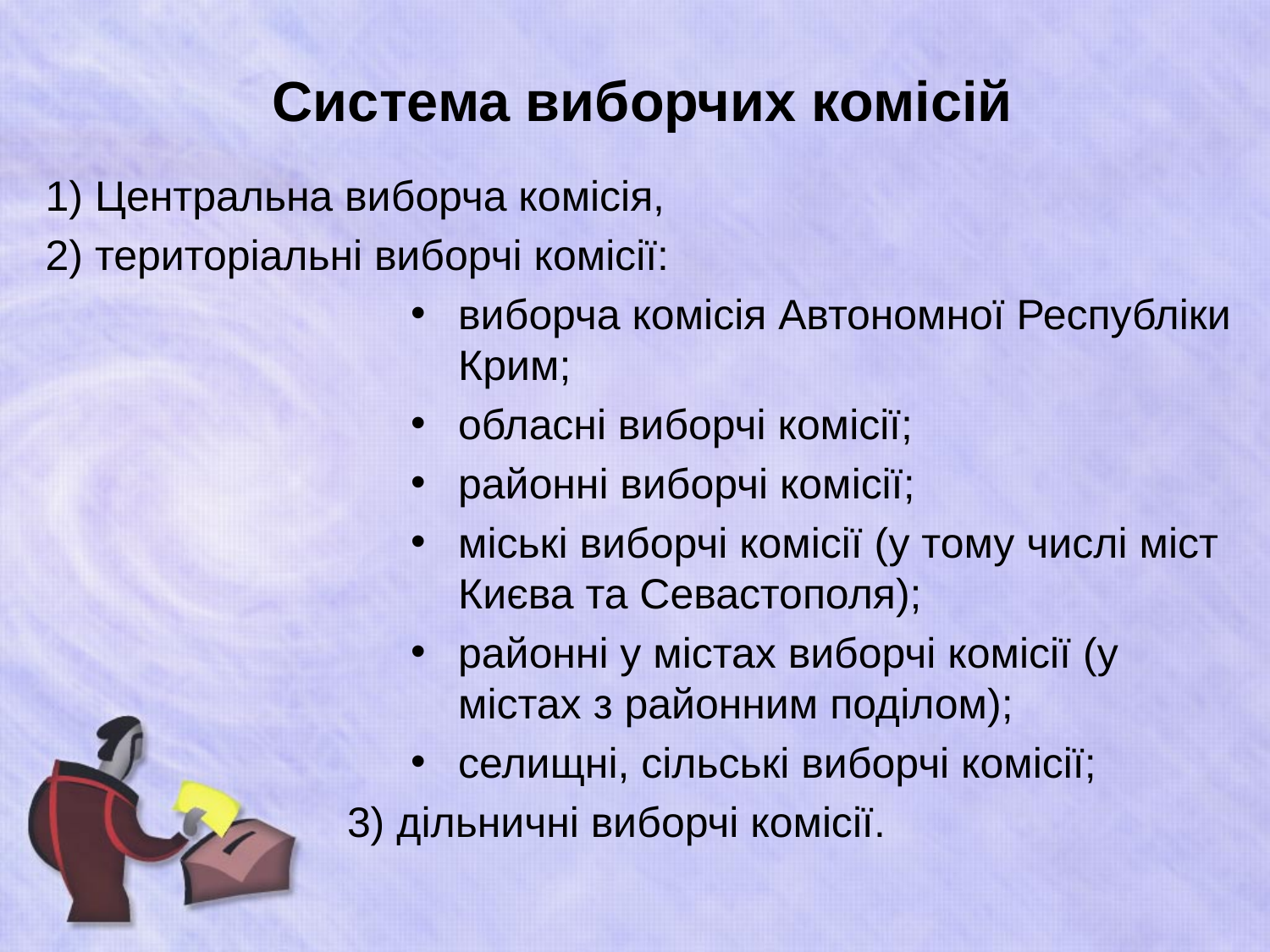

# Система виборчих комісій
1) Центральна виборча комісія,
2) територіальні виборчі комісії:
виборча комісія Автономної Республіки Крим;
обласні виборчі комісії;
районні виборчі комісії;
міські виборчі комісії (у тому числі міст Києва та Севастополя);
районні у містах виборчі комісії (у містах з районним поділом);
селищні, сільські виборчі комісії;
3) дільничні виборчі комісії.